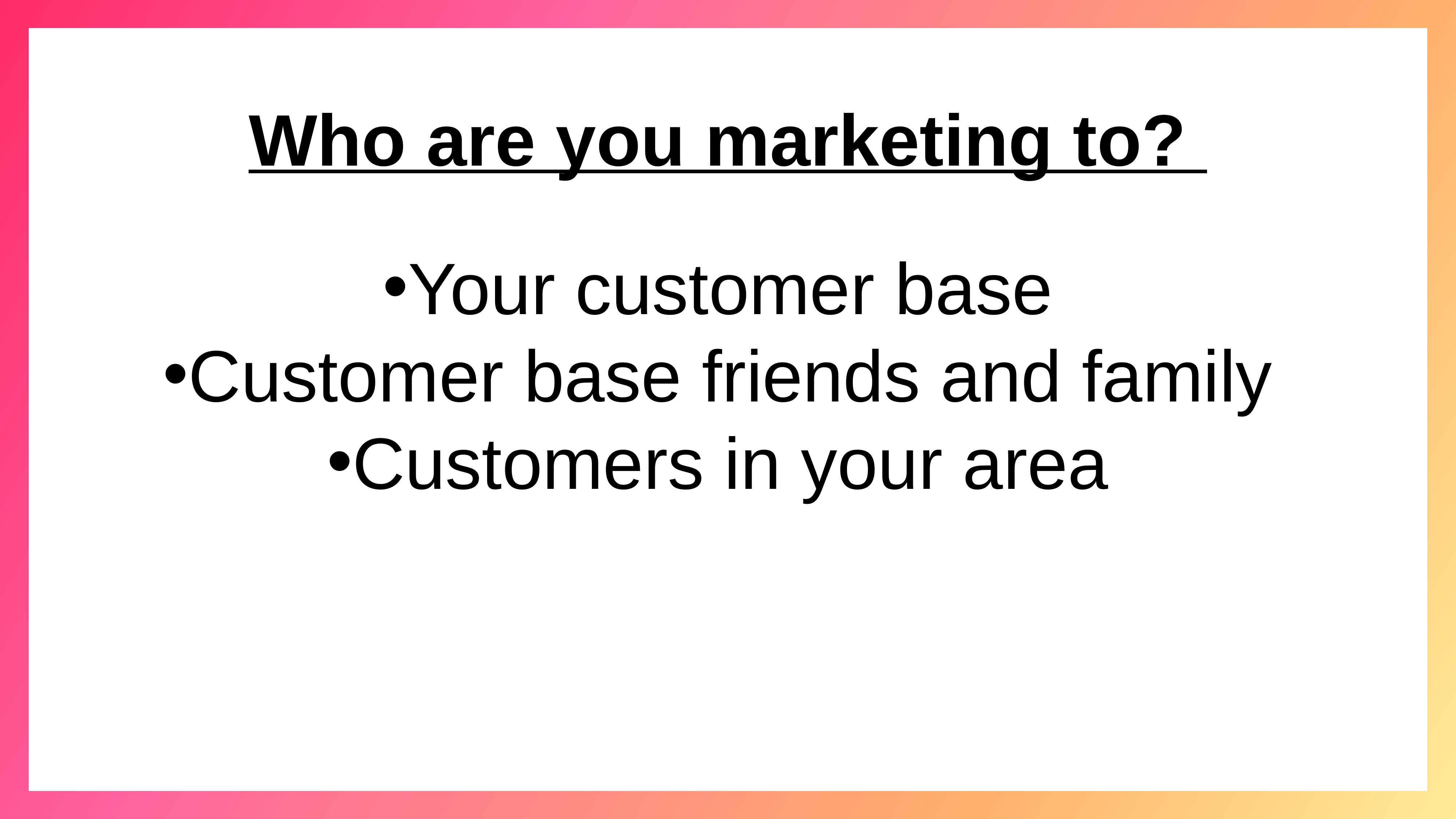

Who are you marketing to?
Your customer base
Customer base friends and family
Customers in your area